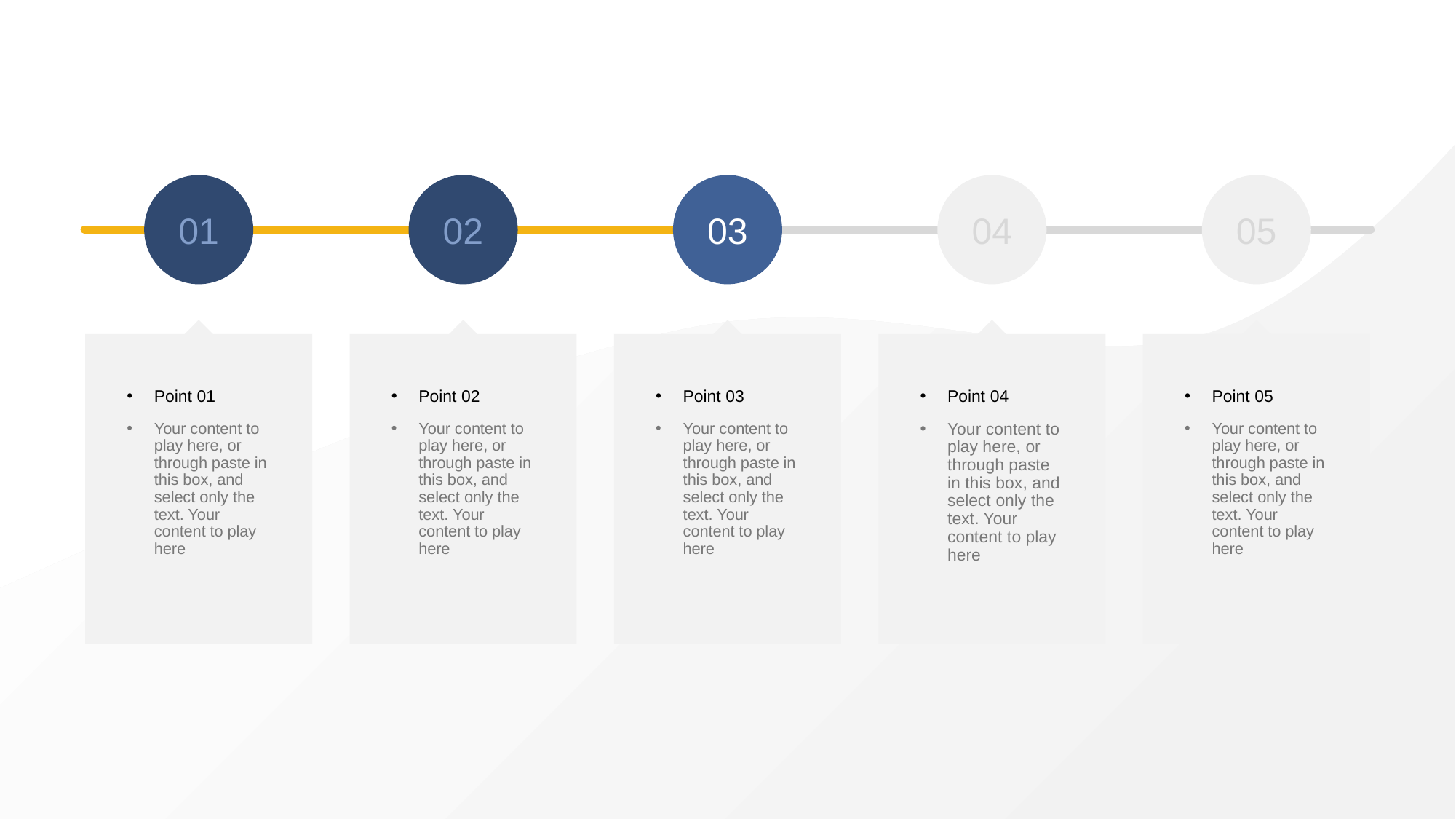

01
02
03
04
05

Point 01
Point 02
Point 03
Point 04
Point 05
Your content to play here, or through paste in this box, and select only the text. Your content to play here
Your content to play here, or through paste in this box, and select only the text. Your content to play here
Your content to play here, or through paste in this box, and select only the text. Your content to play here
Your content to play here, or through paste in this box, and select only the text. Your content to play here
Your content to play here, or through paste in this box, and select only the text. Your content to play here